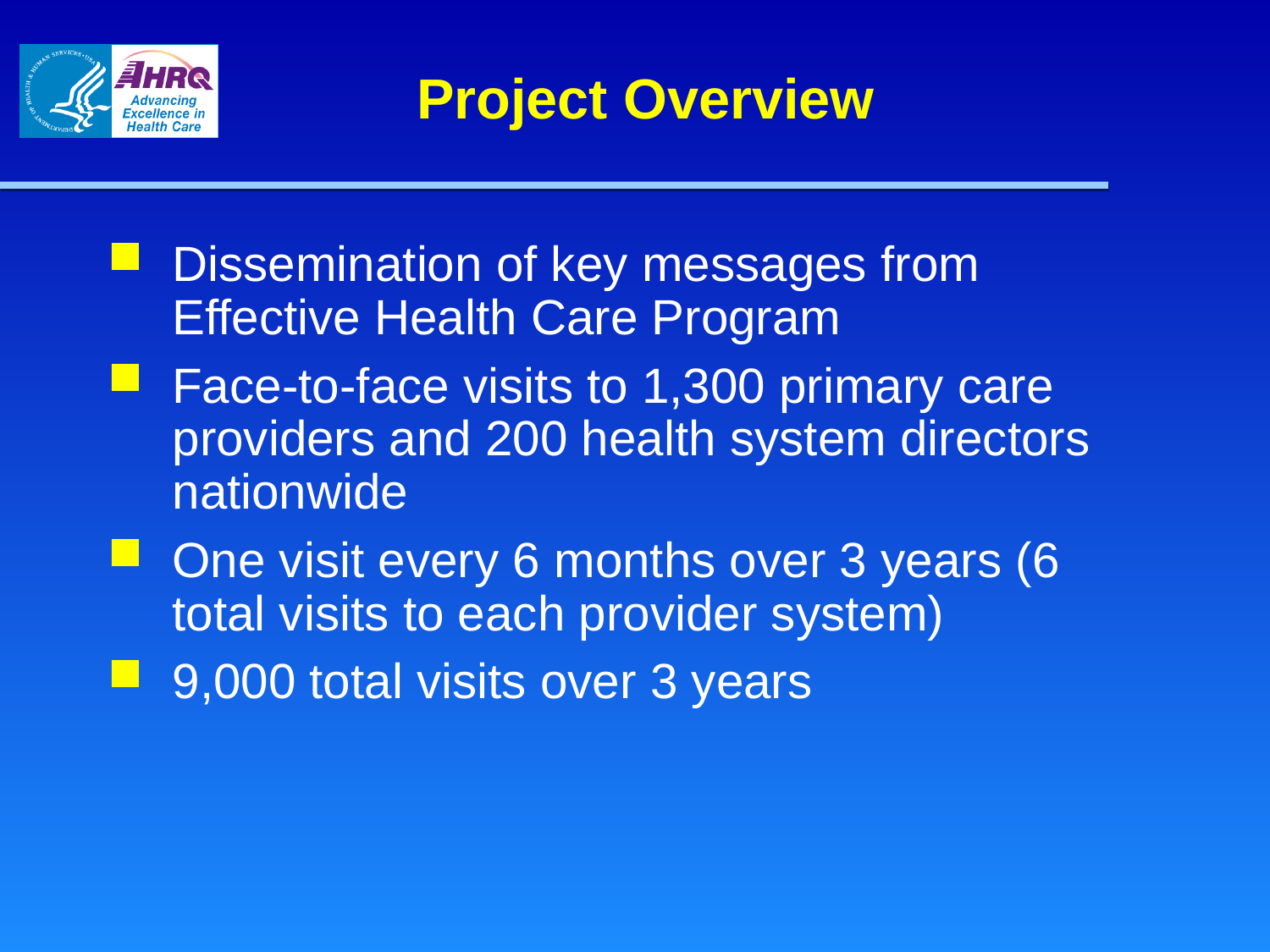

Project Overview
Dissemination of key messages from Effective Health Care Program
Face-to-face visits to 1,300 primary care providers and 200 health system directors nationwide
One visit every 6 months over 3 years (6 total visits to each provider system)
9,000 total visits over 3 years